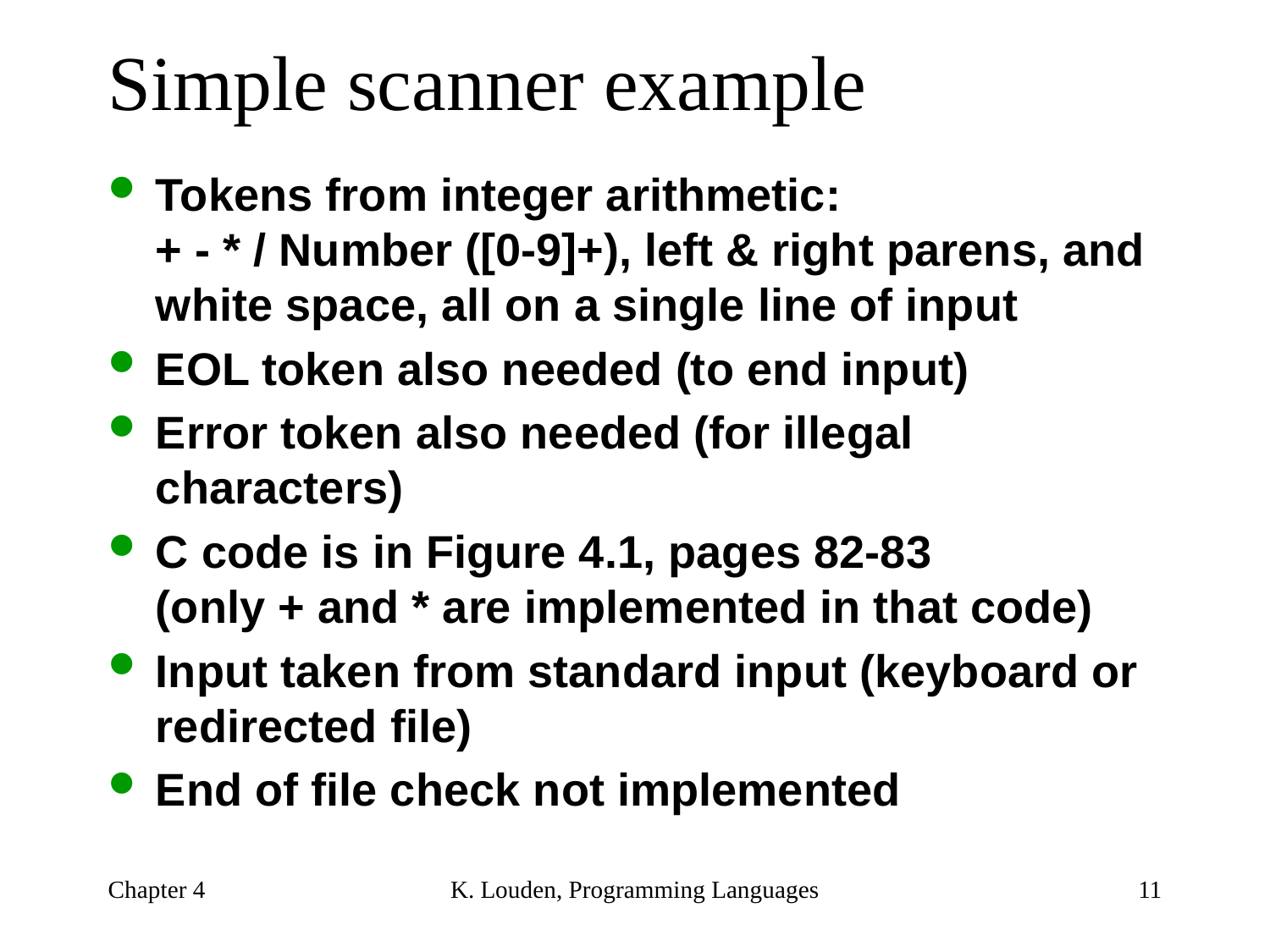

# Simple scanner example
Tokens from integer arithmetic:
+ - * / Number ([0-9]+), left & right parens, and white space, all on a single line of input
EOL token also needed (to end input)
Error token also needed (for illegal characters)
C code is in Figure 4.1, pages 82-83
(only + and * are implemented in that code)
Input taken from standard input (keyboard or redirected file)
End of file check not implemented
Chapter 4
K. Louden, Programming Languages
11